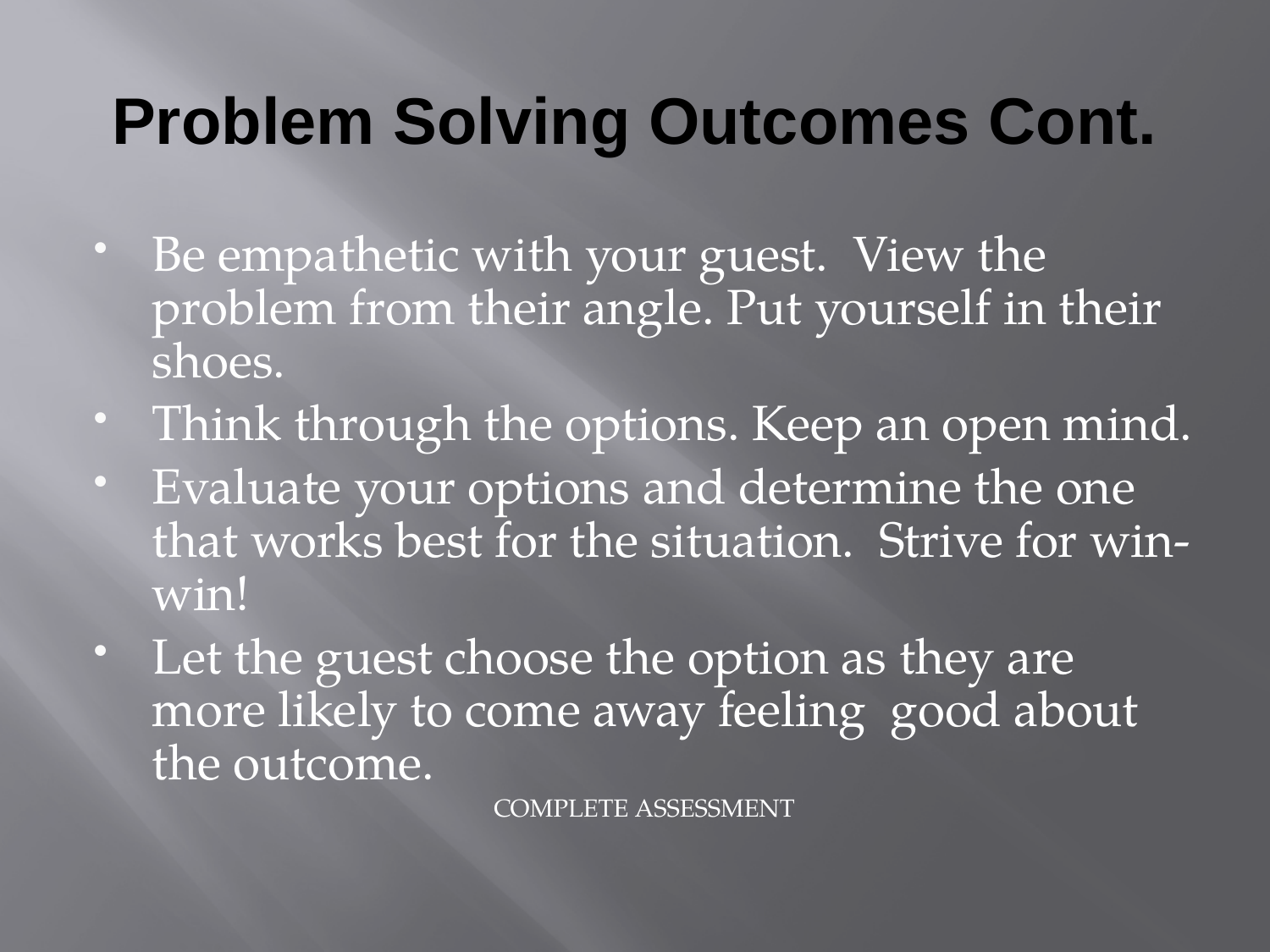

# Problem Solving Outcomes Cont.
Be empathetic with your guest.  View the problem from their angle. Put yourself in their shoes.
Think through the options. Keep an open mind.
Evaluate your options and determine the one that works best for the situation.  Strive for win-win!
Let the guest choose the option as they are more likely to come away feeling  good about the outcome.
COMPLETE ASSESSMENT